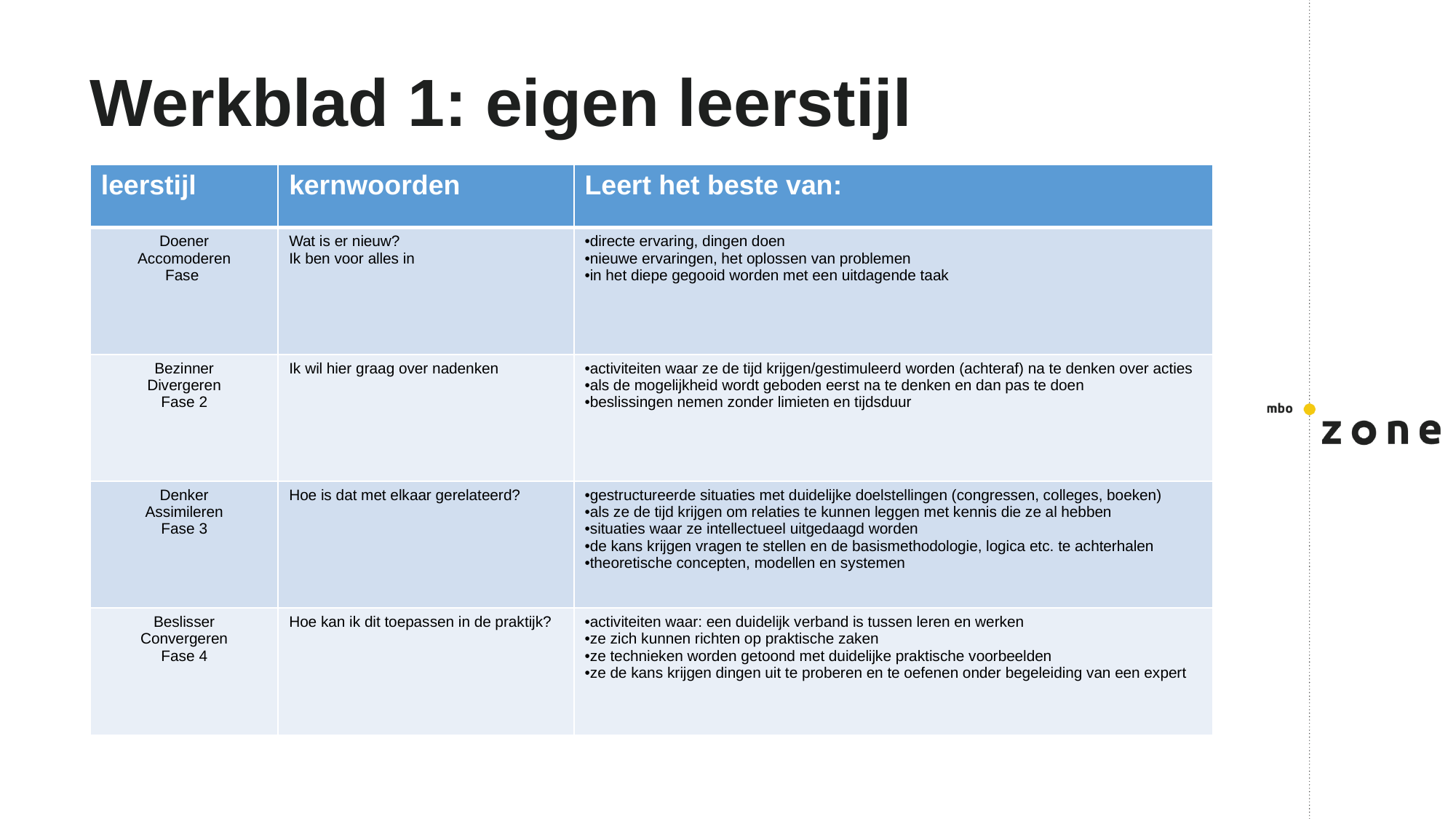

# Werkblad 1: eigen leerstijl
| leerstijl | kernwoorden | Leert het beste van: |
| --- | --- | --- |
| Doener Accomoderen Fase | Wat is er nieuw? Ik ben voor alles in | directe ervaring, dingen doen nieuwe ervaringen, het oplossen van problemen in het diepe gegooid worden met een uitdagende taak |
| Bezinner Divergeren Fase 2 | Ik wil hier graag over nadenken | activiteiten waar ze de tijd krijgen/gestimuleerd worden (achteraf) na te denken over acties als de mogelijkheid wordt geboden eerst na te denken en dan pas te doen beslissingen nemen zonder limieten en tijdsduur |
| Denker Assimileren Fase 3 | Hoe is dat met elkaar gerelateerd? | gestructureerde situaties met duidelijke doelstellingen (congressen, colleges, boeken) als ze de tijd krijgen om relaties te kunnen leggen met kennis die ze al hebben situaties waar ze intellectueel uitgedaagd worden de kans krijgen vragen te stellen en de basismethodologie, logica etc. te achterhalen theoretische concepten, modellen en systemen |
| Beslisser Convergeren Fase 4 | Hoe kan ik dit toepassen in de praktijk? | activiteiten waar: een duidelijk verband is tussen leren en werken ze zich kunnen richten op praktische zaken ze technieken worden getoond met duidelijke praktische voorbeelden ze de kans krijgen dingen uit te proberen en te oefenen onder begeleiding van een expert |